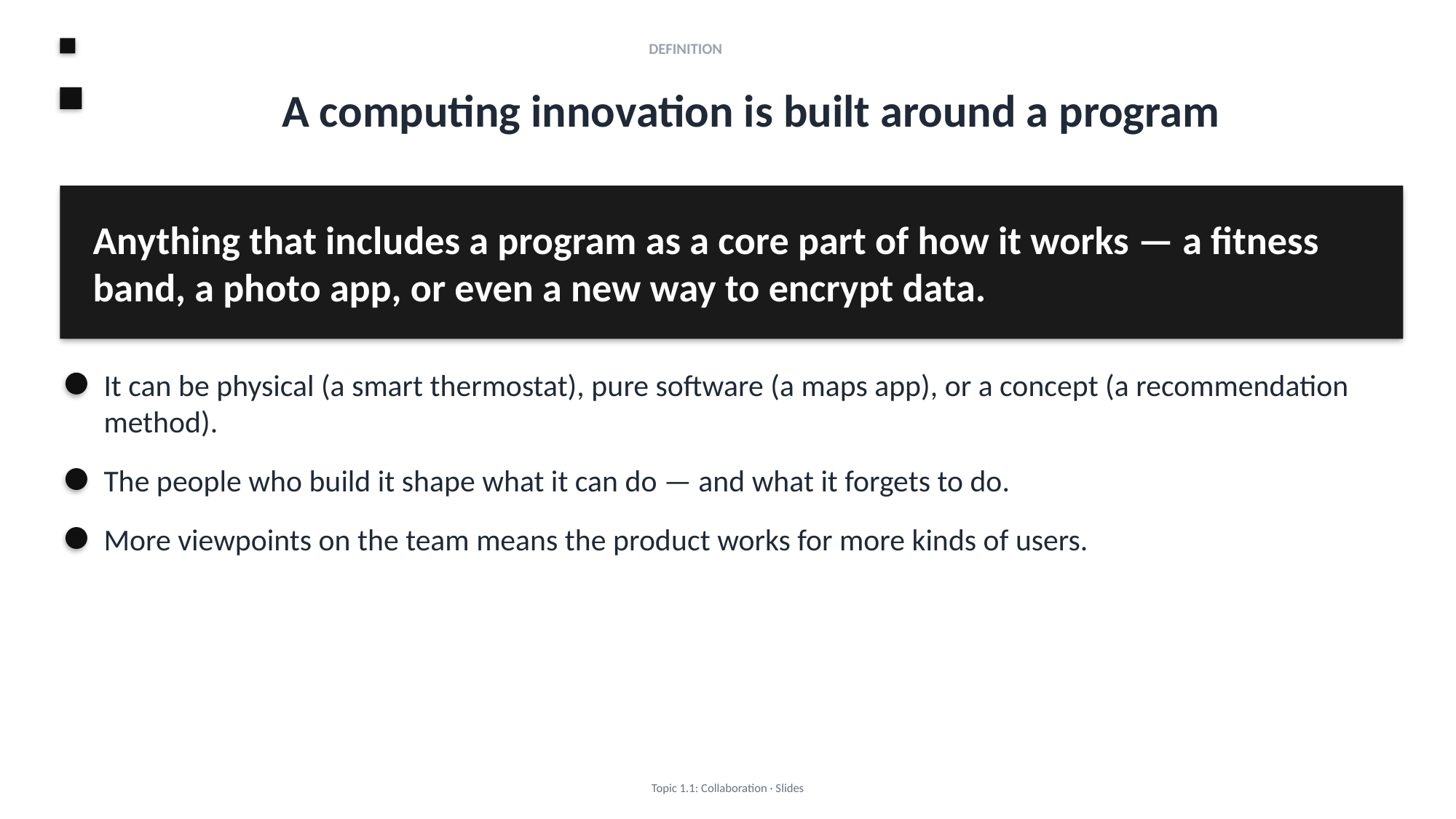

DEFINITION

A computing innovation is built around a program

Anything that includes a program as a core part of how it works — a fitness band, a photo app, or even a new way to encrypt data.
It can be physical (a smart thermostat), pure software (a maps app), or a concept (a recommendation method).

The people who build it shape what it can do — and what it forgets to do.

More viewpoints on the team means the product works for more kinds of users.

Topic 1.1: Collaboration · Slides